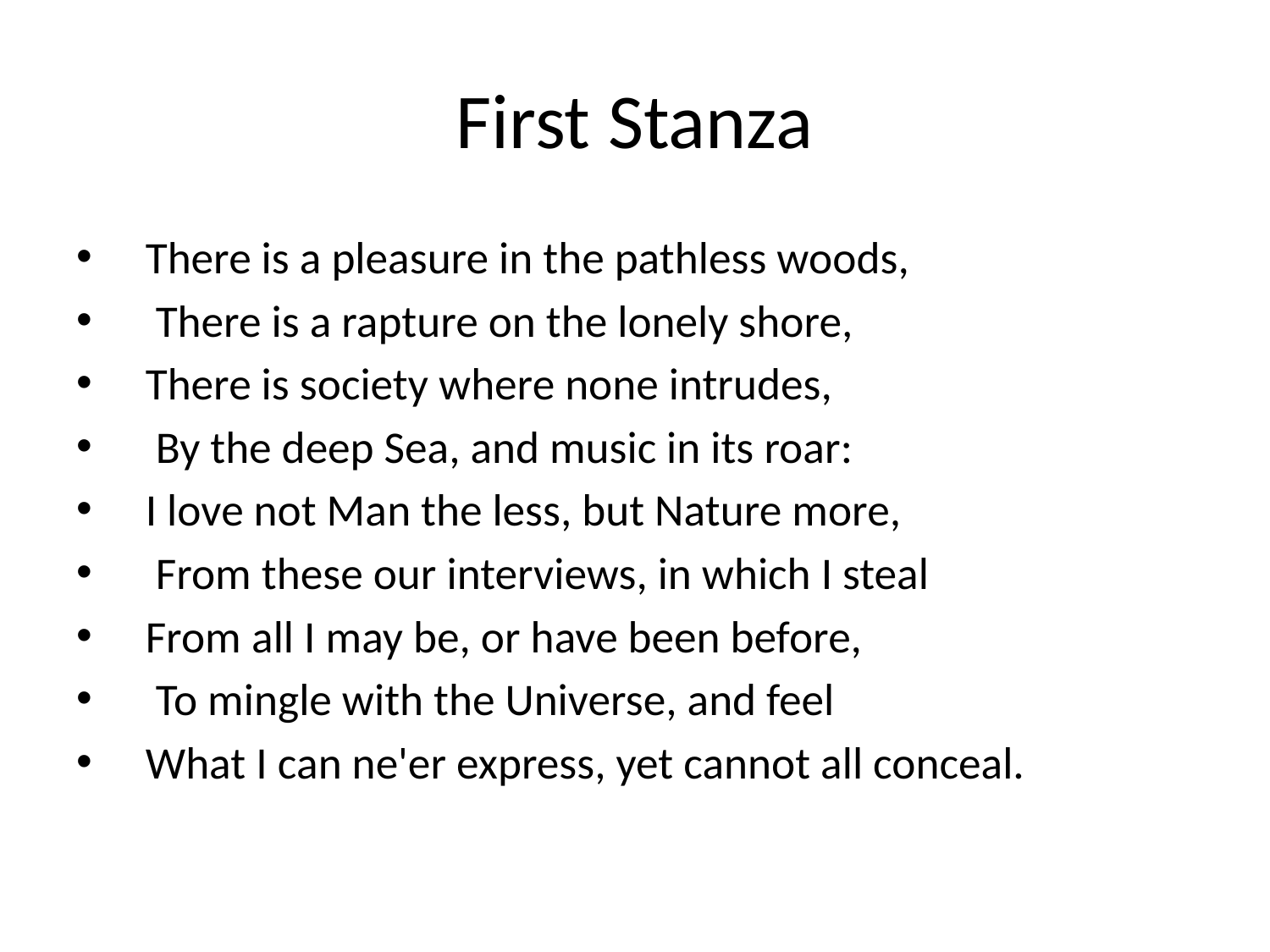

# First Stanza
There is a pleasure in the pathless woods,
 There is a rapture on the lonely shore,
There is society where none intrudes,
 By the deep Sea, and music in its roar:
I love not Man the less, but Nature more,
 From these our interviews, in which I steal
From all I may be, or have been before,
 To mingle with the Universe, and feel
What I can ne'er express, yet cannot all conceal.